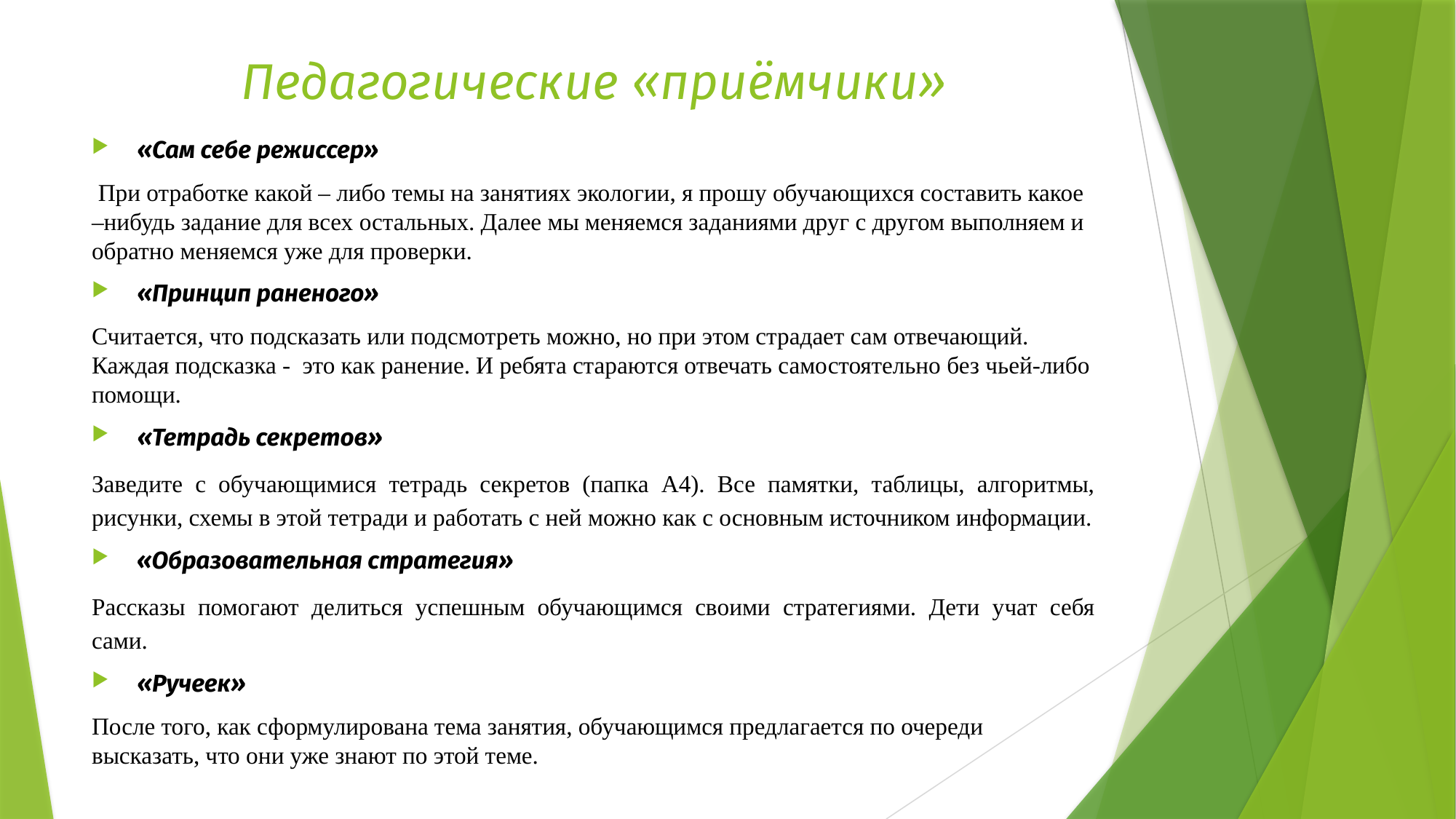

# Педагогические «приёмчики»
 «Сам себе режиссер»
 При отработке какой – либо темы на занятиях экологии, я прошу обучающихся составить какое –нибудь задание для всех остальных. Далее мы меняемся заданиями друг с другом выполняем и обратно меняемся уже для проверки.
 «Принцип раненого»
Считается, что подсказать или подсмотреть можно, но при этом страдает сам отвечающий. Каждая подсказка -  это как ранение. И ребята стараются отвечать самостоятельно без чьей-либо помощи.
 «Тетрадь секретов»
Заведите с обучающимися тетрадь секретов (папка А4). Все памятки, таблицы, алгоритмы, рисунки, схемы в этой тетради и работать с ней можно как с основным источником информации.
 «Образовательная стратегия»
Рассказы помогают делиться успешным обучающимся своими стратегиями. Дети учат себя сами.
 «Ручеек»
После того, как сформулирована тема занятия, обучающимся предлагается по очереди высказать, что они уже знают по этой теме.